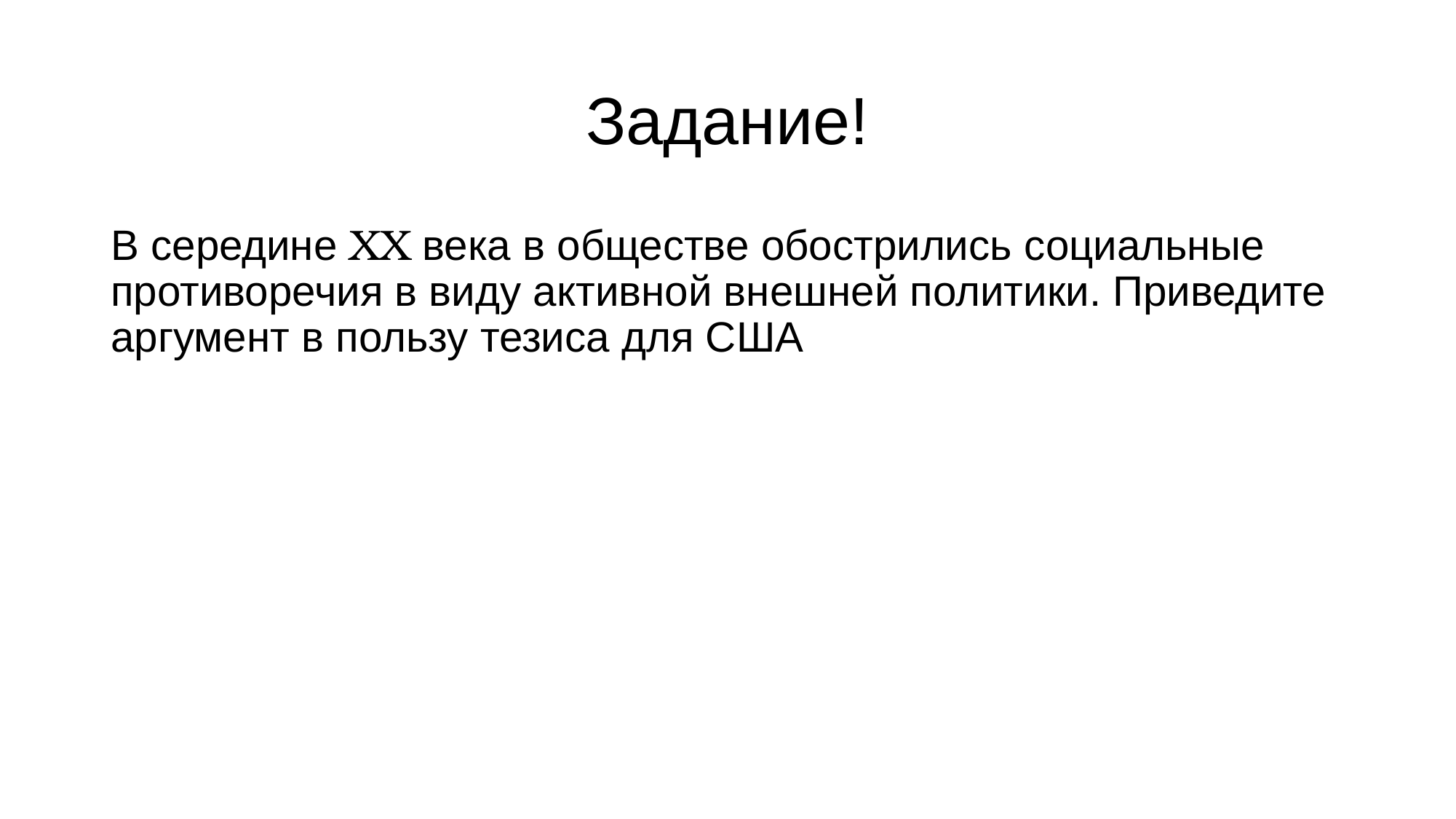

# Задание!
В середине XX века в обществе обострились социальные противоречия в виду активной внешней политики. Приведите аргумент в пользу тезиса для США